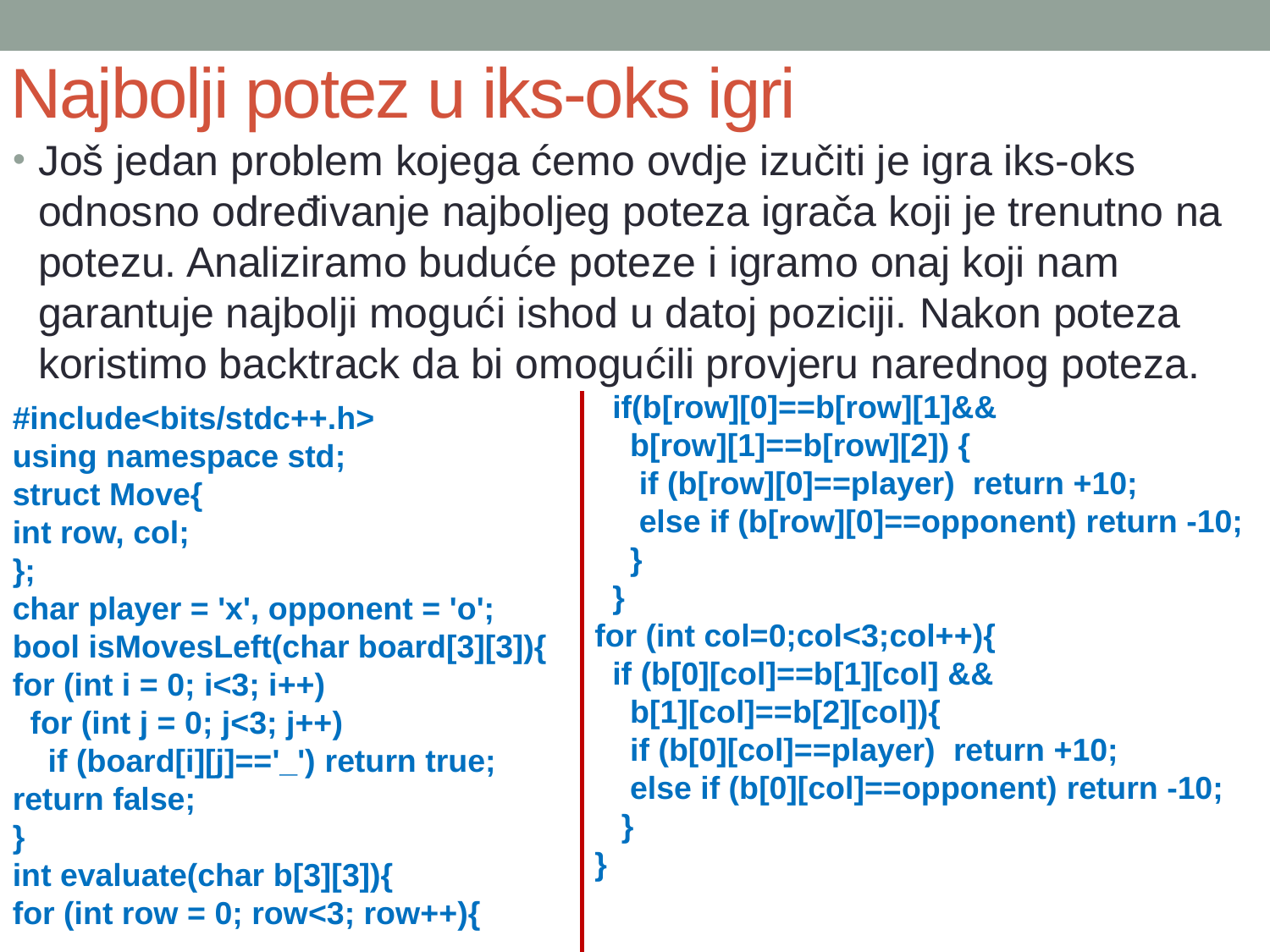

# Najbolji potez u iks-oks igri
Još jedan problem kojega ćemo ovdje izučiti je igra iks-oks odnosno određivanje najboljeg poteza igrača koji je trenutno na potezu. Analiziramo buduće poteze i igramo onaj koji nam garantuje najbolji mogući ishod u datoj poziciji. Nakon poteza koristimo backtrack da bi omogućili provjeru narednog poteza.
  if(b[row][0]==b[row][1]&&
    b[row][1]==b[row][2]) {
     if (b[row][0]==player)  return +10;
     else if (b[row][0]==opponent) return -10;
    }
  }
for (int col=0;col<3;col++){
  if (b[0][col]==b[1][col] &&
    b[1][col]==b[2][col]){
    if (b[0][col]==player)  return +10;
    else if (b[0][col]==opponent) return -10;
   }
}
#include<bits/stdc++.h>
using namespace std;
struct Move{
int row, col;
};
char player = 'x', opponent = 'o';
bool isMovesLeft(char board[3][3]){
for (int i = 0; i<3; i++)
  for (int j = 0; j<3; j++)
    if (board[i][j]=='_') return true;
return false;
}
int evaluate(char b[3][3]){
for (int row = 0; row<3; row++){